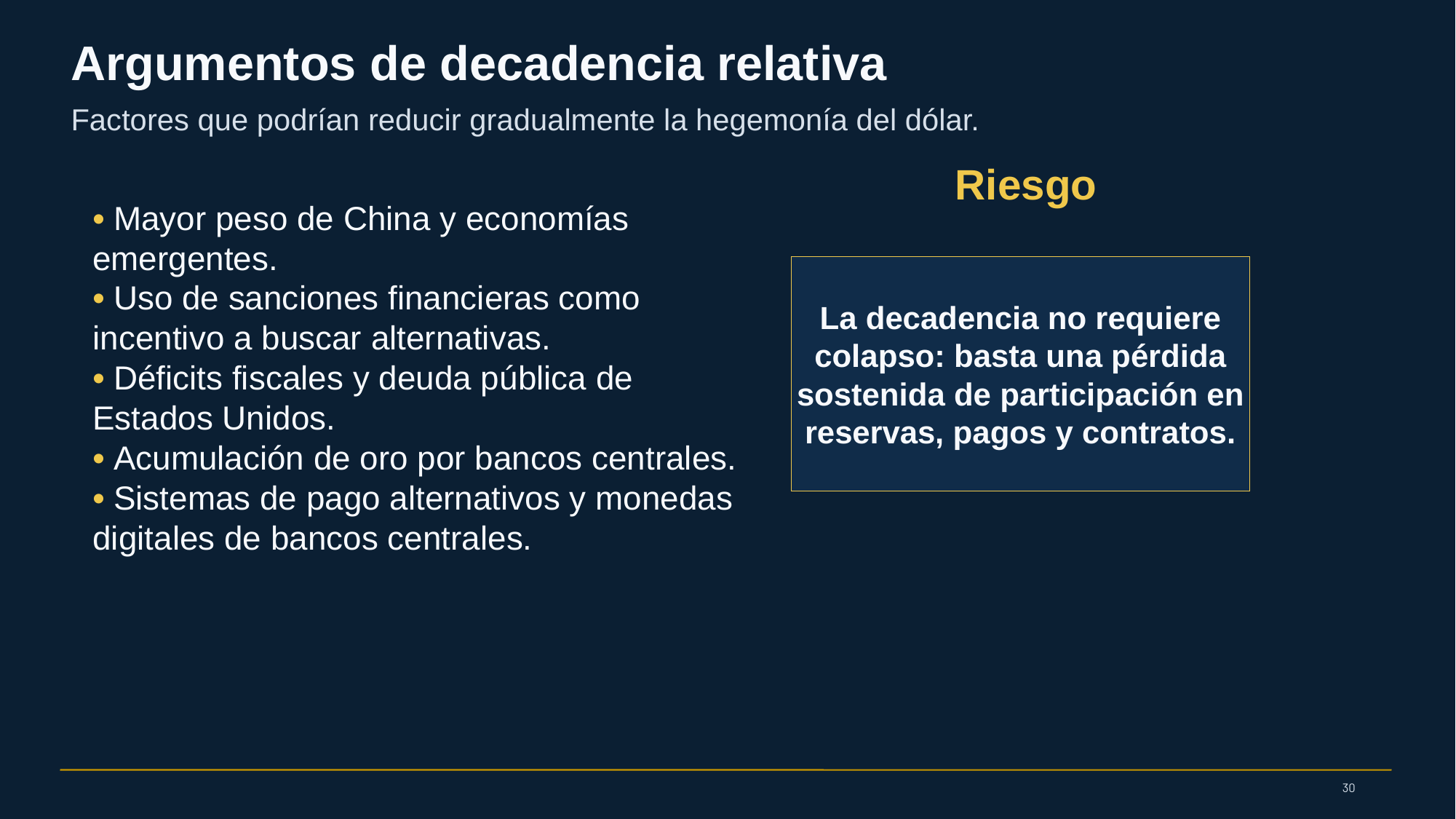

Argumentos de decadencia relativa
Factores que podrían reducir gradualmente la hegemonía del dólar.
• Mayor peso de China y economías emergentes.
• Uso de sanciones financieras como incentivo a buscar alternativas.
• Déficits fiscales y deuda pública de Estados Unidos.
• Acumulación de oro por bancos centrales.
• Sistemas de pago alternativos y monedas digitales de bancos centrales.
Riesgo
La decadencia no requiere colapso: basta una pérdida sostenida de participación en reservas, pagos y contratos.
30